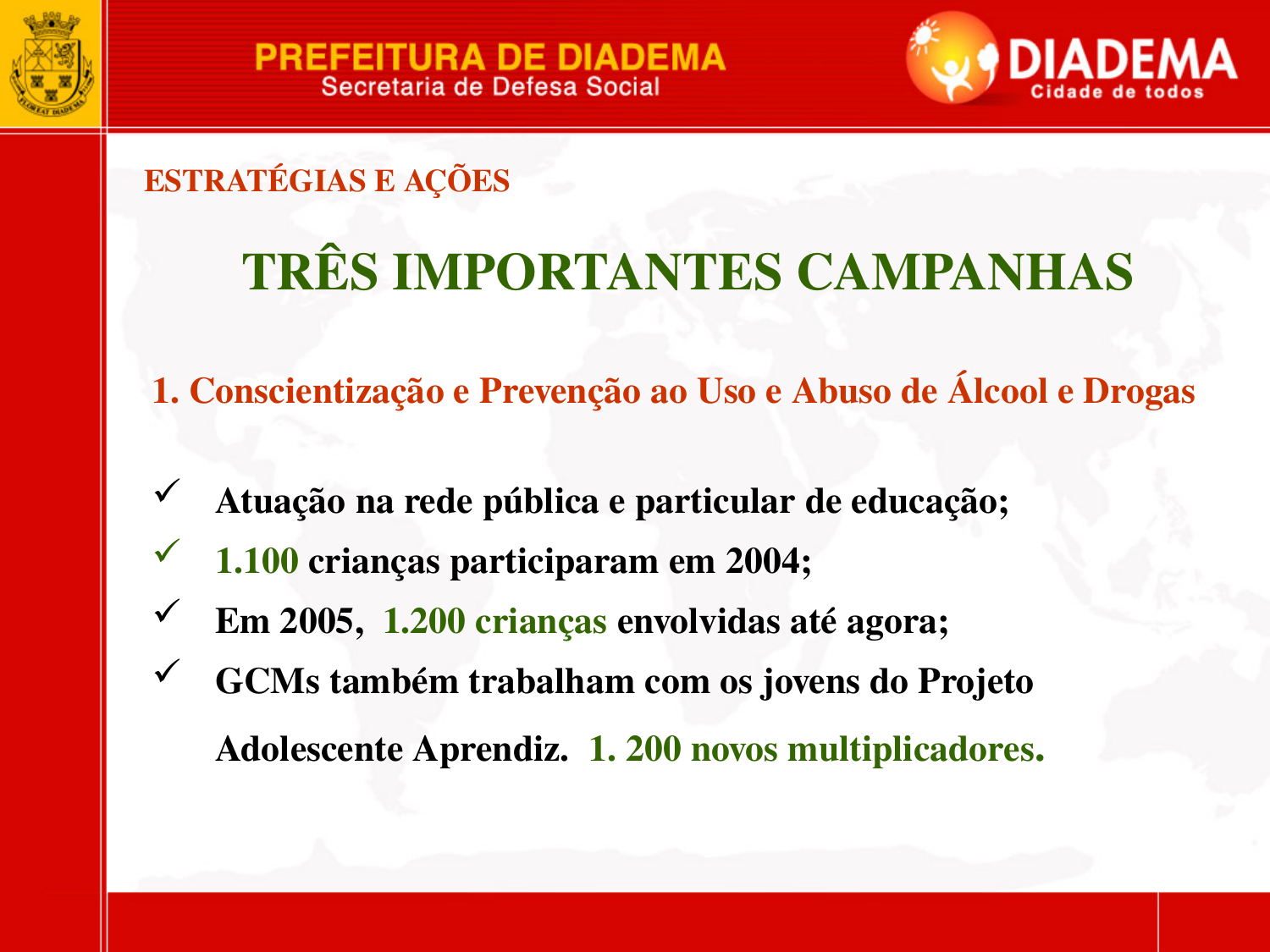

ESTRATÉGIAS E AÇÕES
        TRÊS IMPORTANTES CAMPANHAS
1. Conscientização e Prevenção ao Uso e Abuso de Álcool e Drogas

Atuação na rede pública e particular de educação;
1.100 crianças participaram em 2004;
Em 2005,  1.200 crianças envolvidas até agora;
GCMs também trabalham com os jovens do Projeto Adolescente Aprendiz.  1. 200 novos multiplicadores.